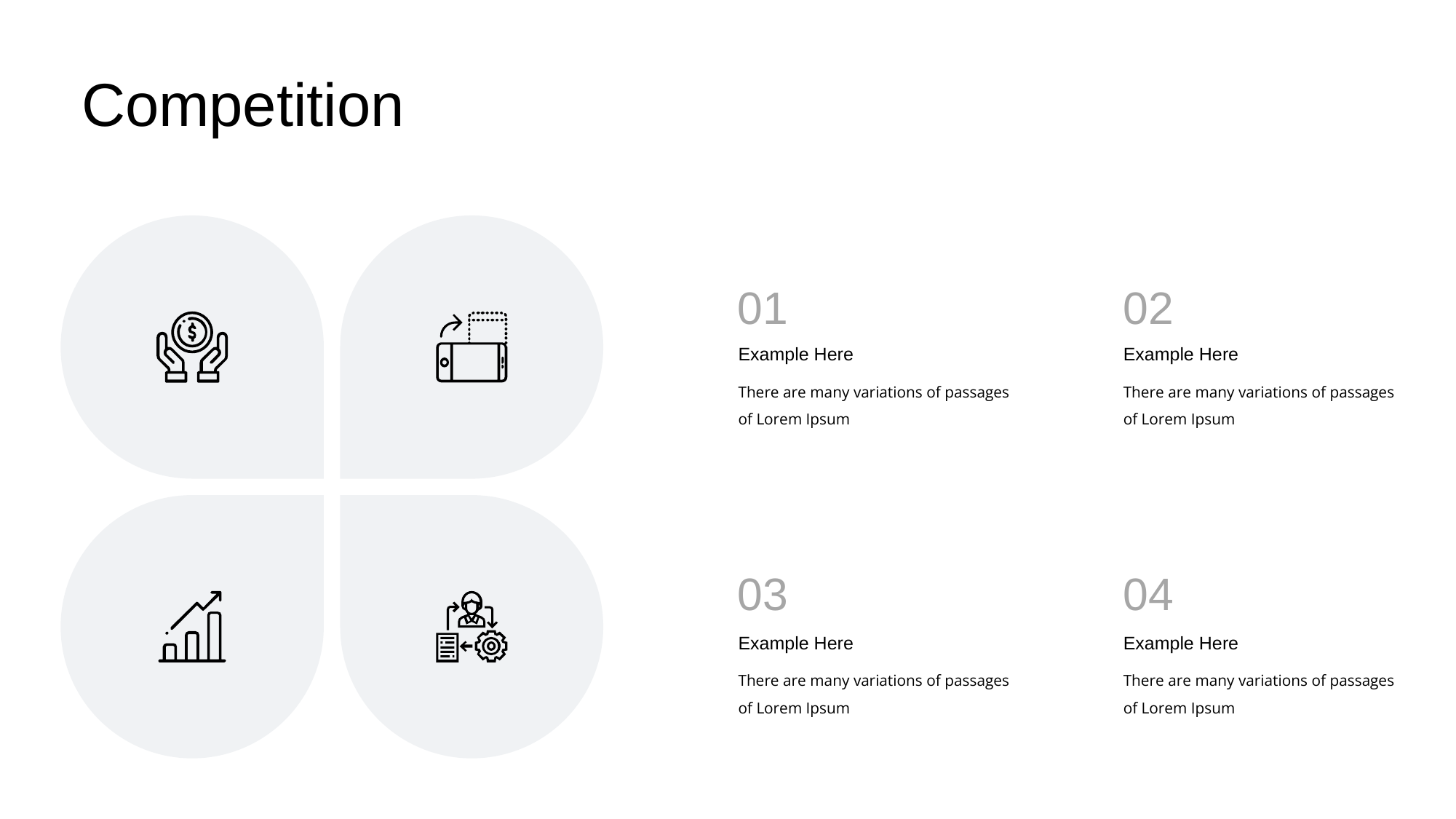

Competition

01
02

Example Here
Example Here
There are many variations of passages of Lorem Ipsum
There are many variations of passages of Lorem Ipsum

03
04

Example Here
Example Here
There are many variations of passages of Lorem Ipsum
There are many variations of passages of Lorem Ipsum